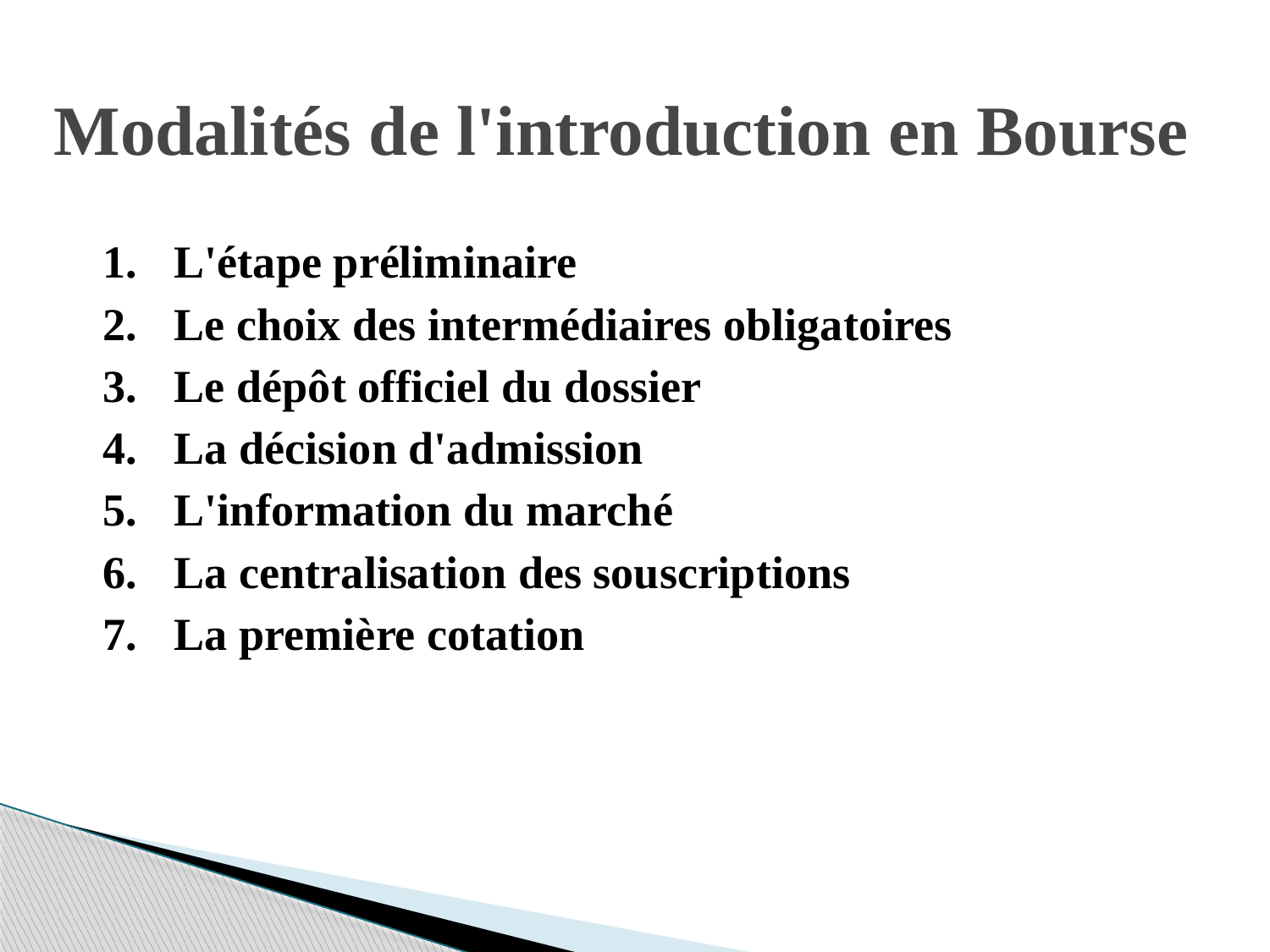

# Modalités de l'introduction en Bourse
L'étape préliminaire
Le choix des intermédiaires obligatoires
Le dépôt officiel du dossier
La décision d'admission
L'information du marché
La centralisation des souscriptions
La première cotation